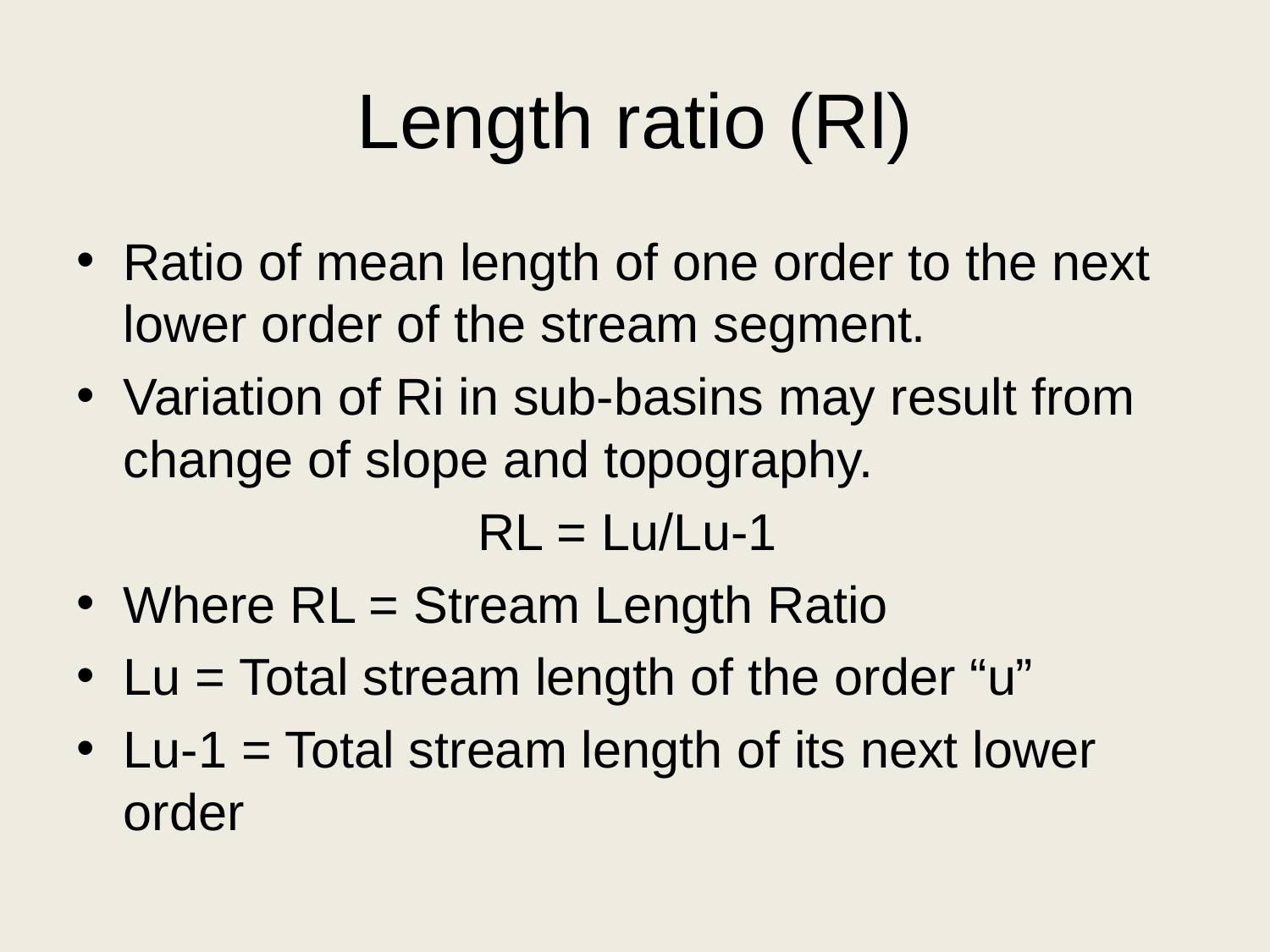

# Length ratio (Rl)
Ratio of mean length of one order to the next lower order of the stream segment.
Variation of Ri in sub-basins may result from change of slope and topography.
RL = Lu/Lu-1
Where RL = Stream Length Ratio
Lu = Total stream length of the order “u”
Lu-1 = Total stream length of its next lower order